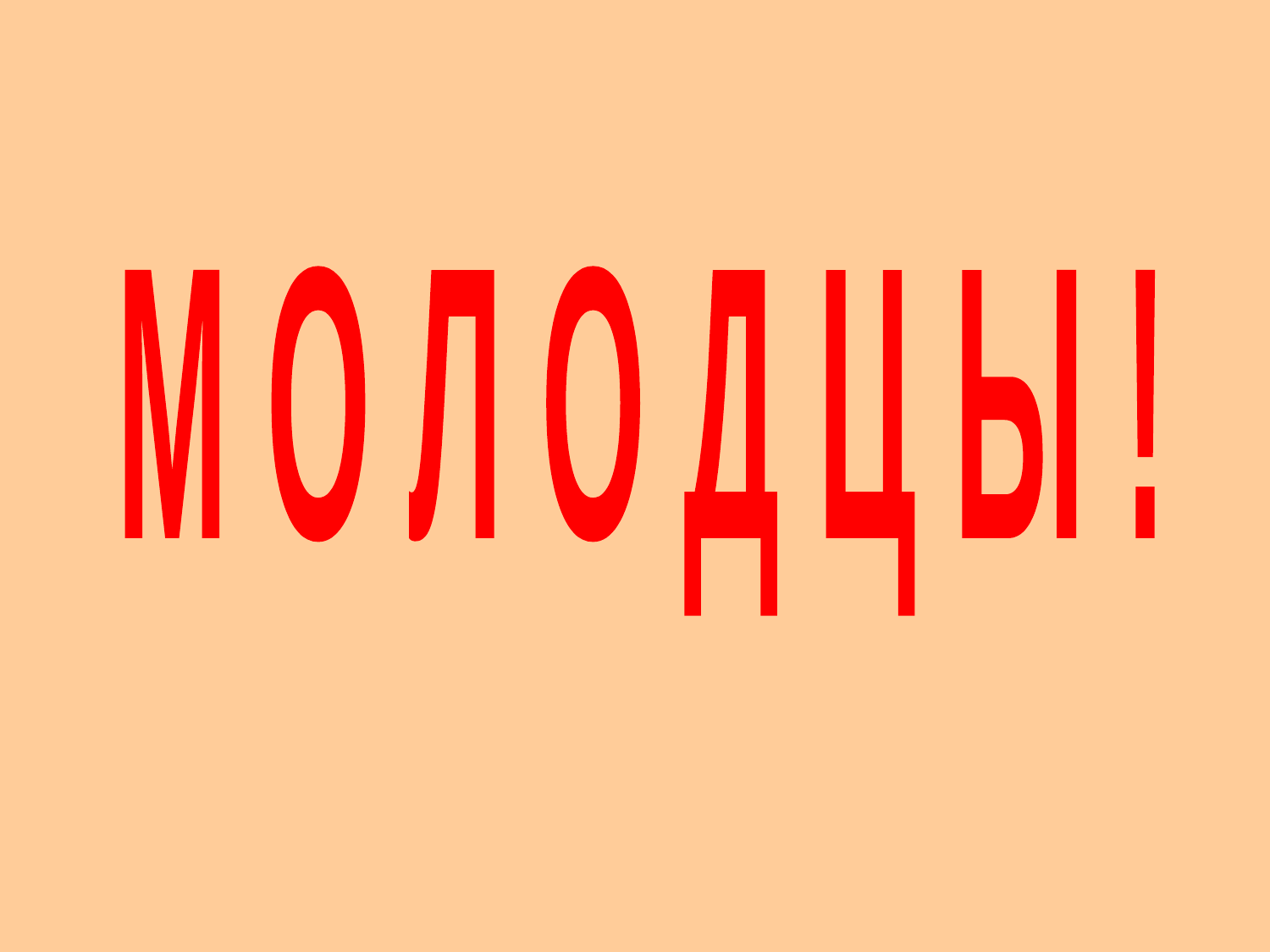

М О Л О Д Ц Ы !